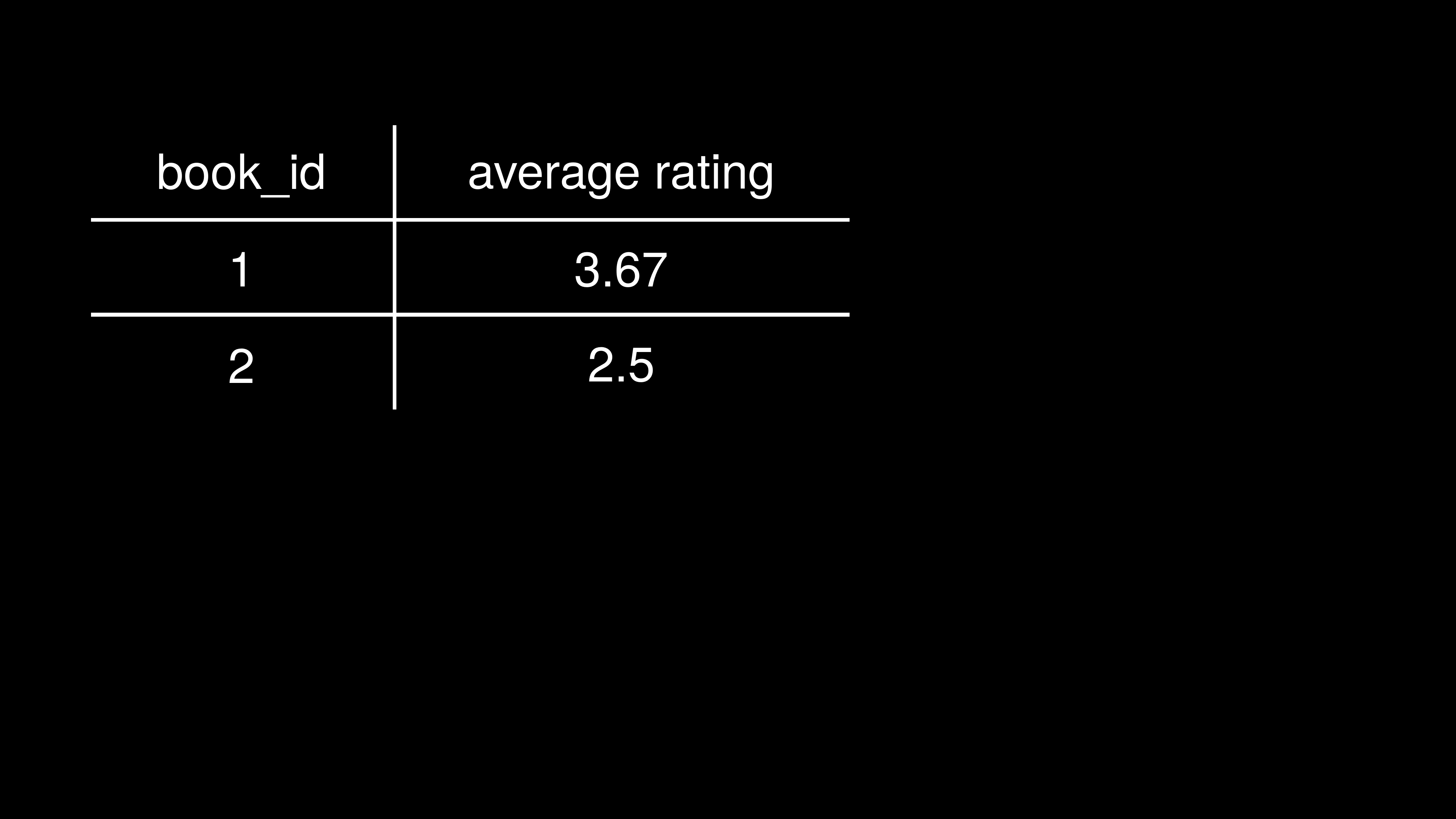

average rating
book_id

1
3.67

2.5
2